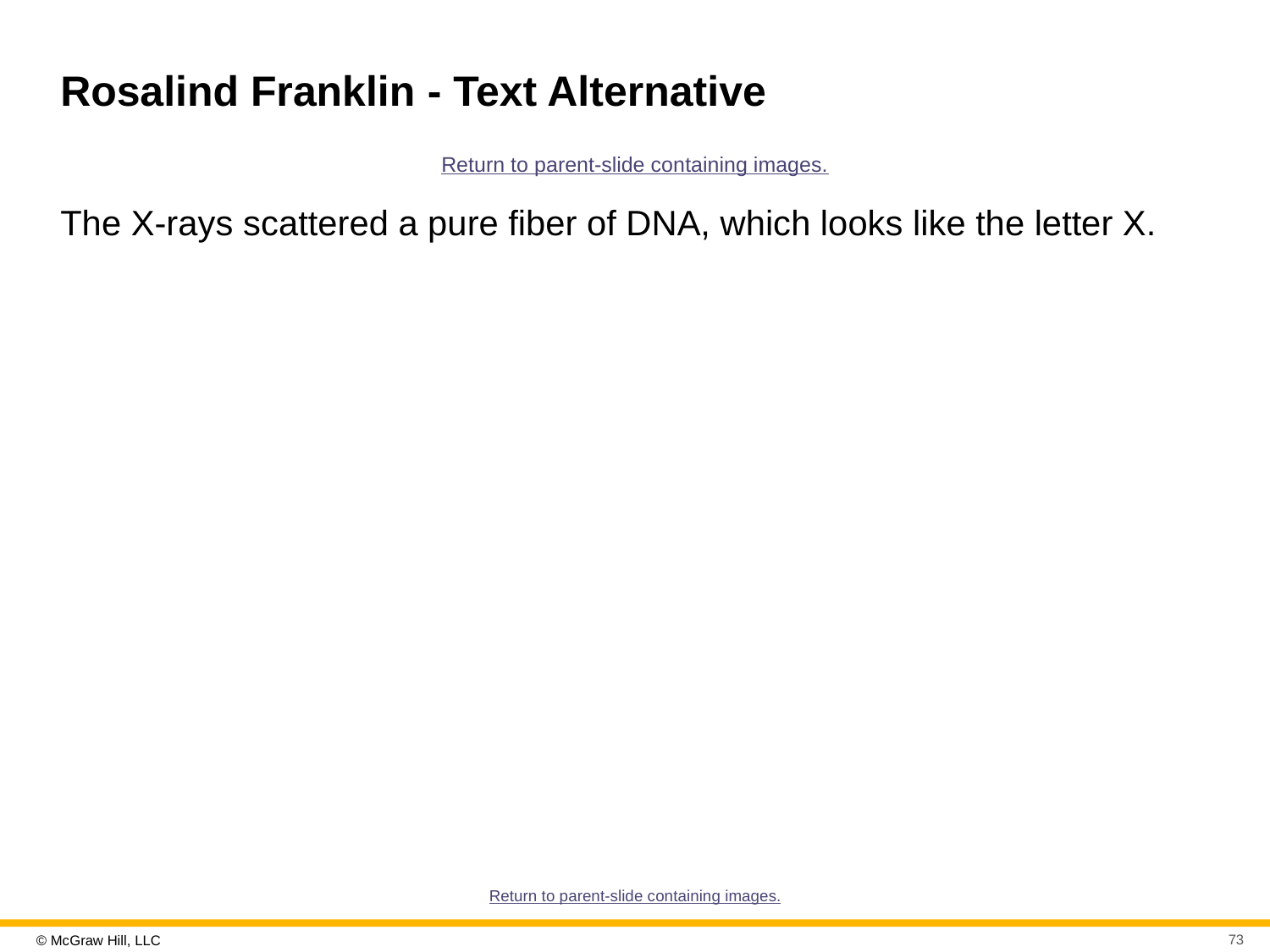

# Rosalind Franklin - Text Alternative
Return to parent-slide containing images.
The X-rays scattered a pure fiber of DNA, which looks like the letter X.
Return to parent-slide containing images.
73